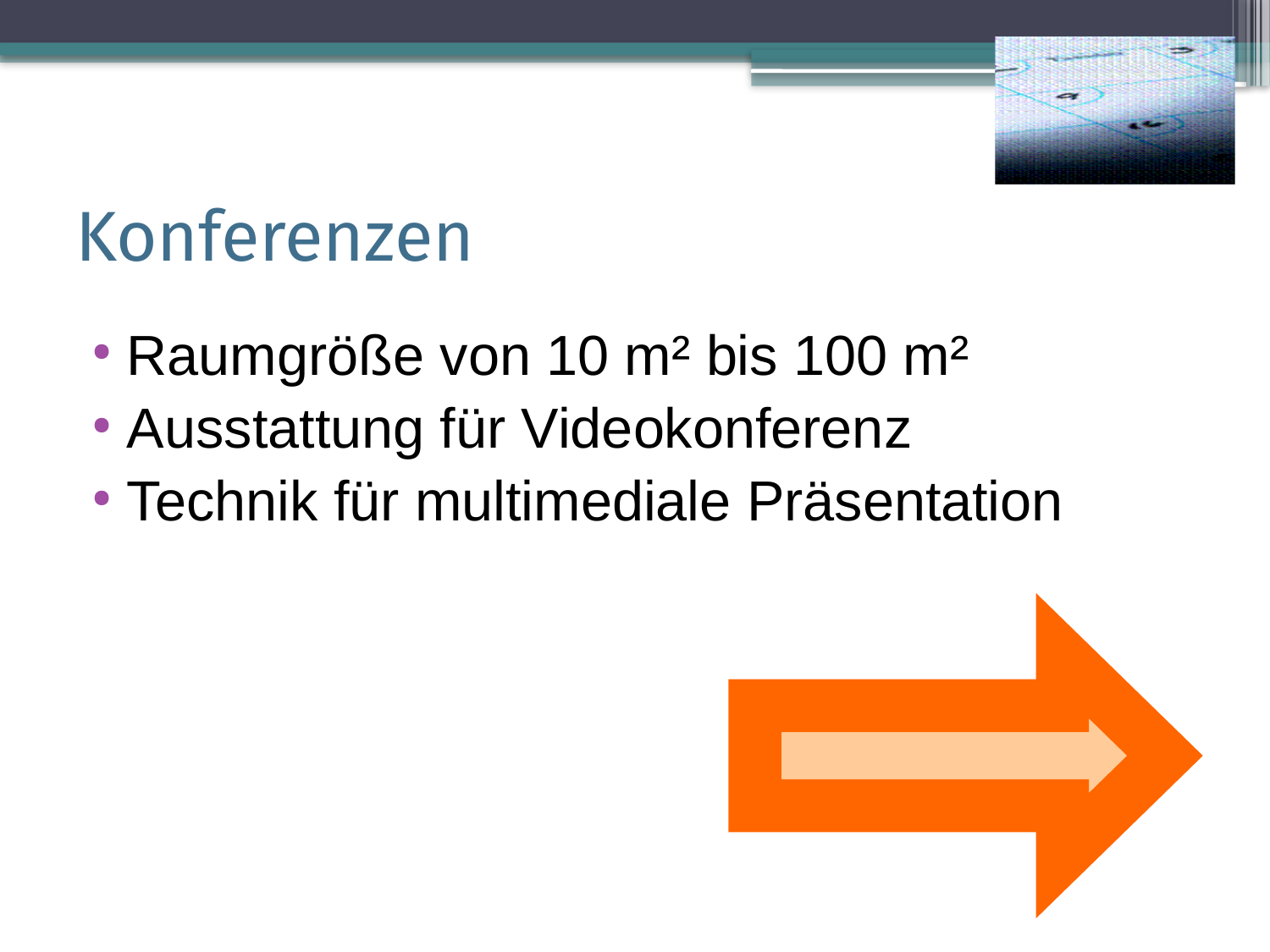

# Konferenzen
Raumgröße von 10 m² bis 100 m²
Ausstattung für Videokonferenz
Technik für multimediale Präsentation